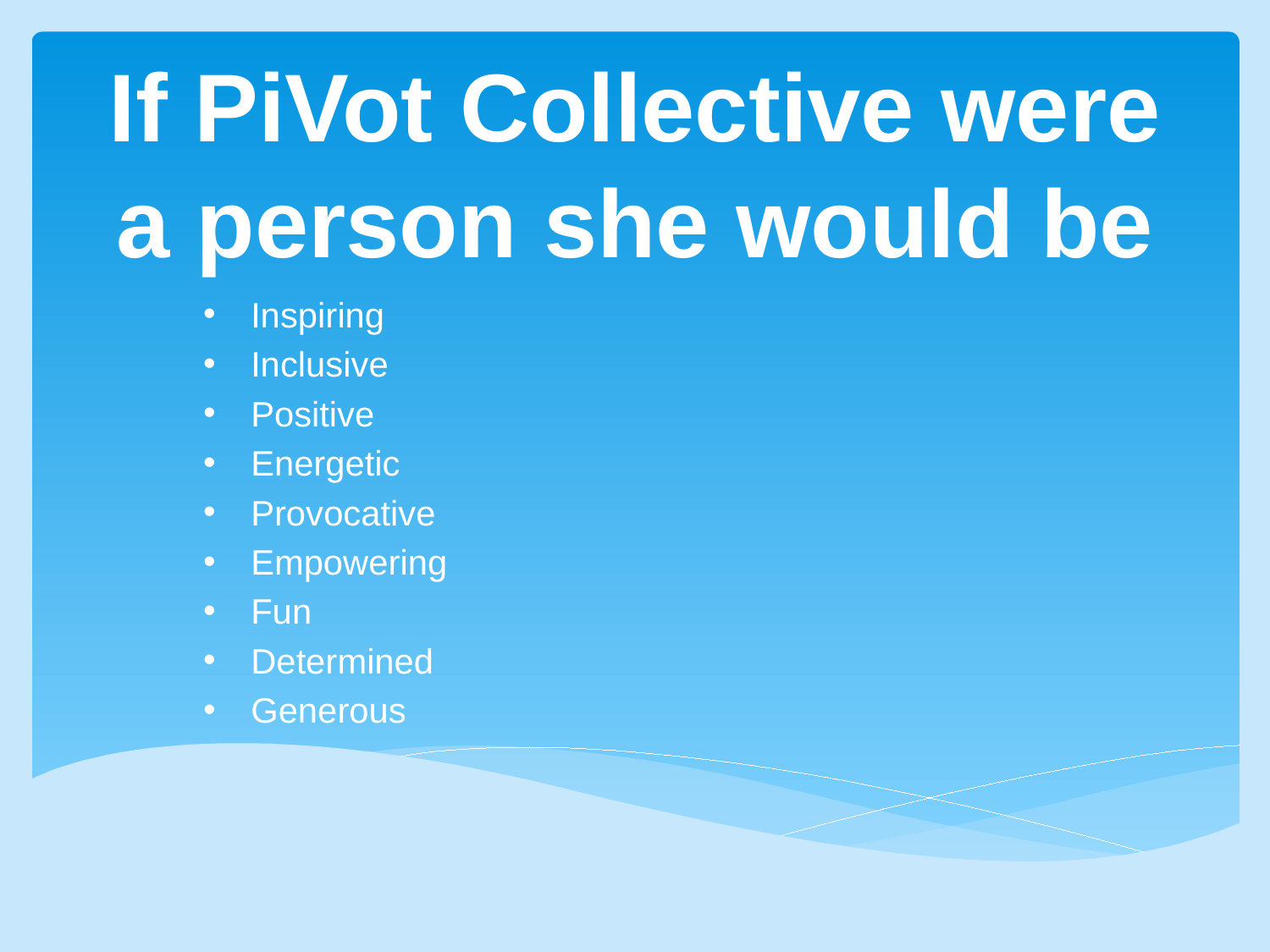

# If PiVot Collective were a person she would be
Inspiring
Inclusive
Positive
Energetic
Provocative
Empowering
Fun
Determined
Generous